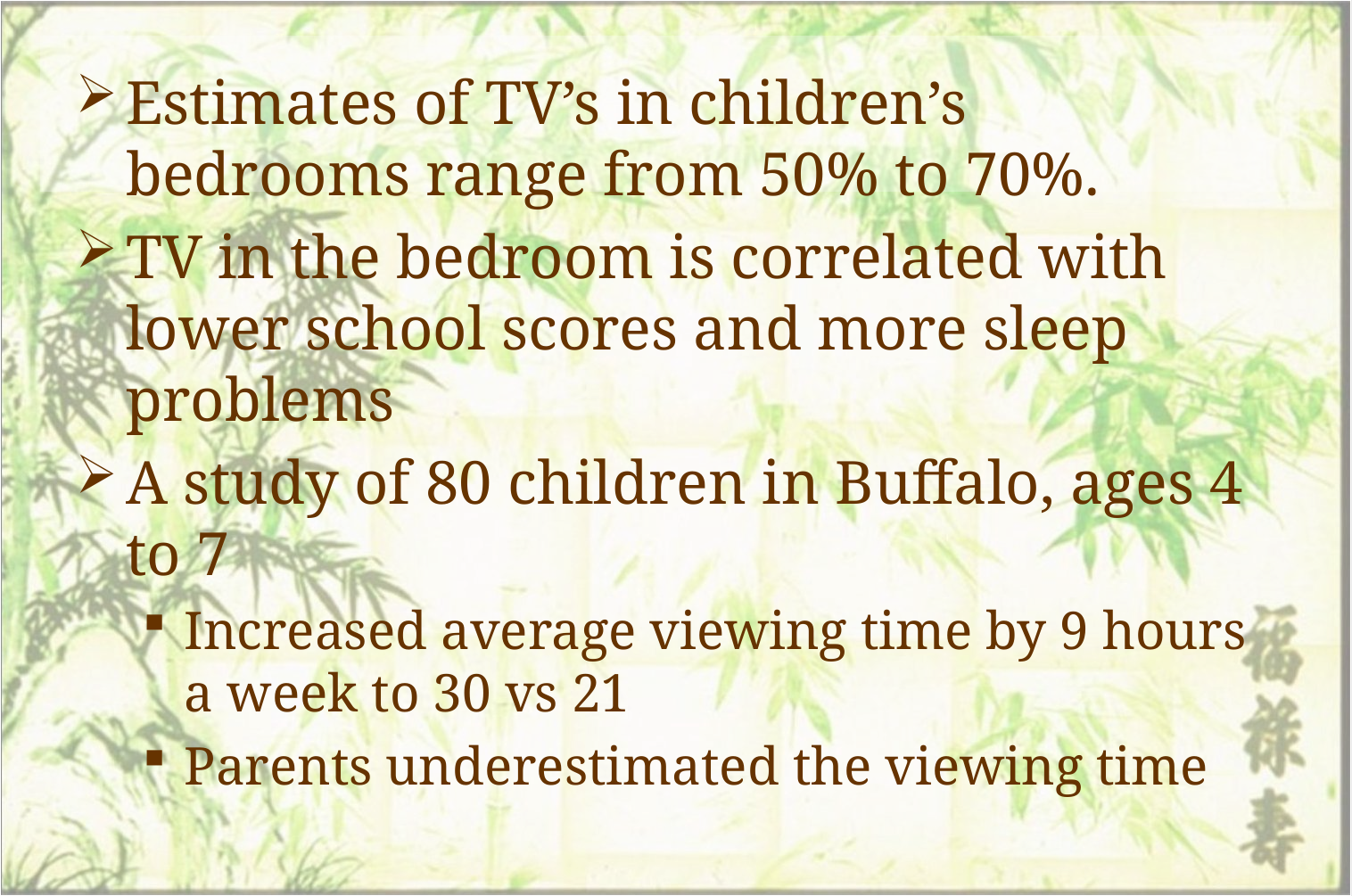

Estimates of TV’s in children’s bedrooms range from 50% to 70%.
TV in the bedroom is correlated with lower school scores and more sleep problems
A study of 80 children in Buffalo, ages 4 to 7
Increased average viewing time by 9 hours a week to 30 vs 21
Parents underestimated the viewing time